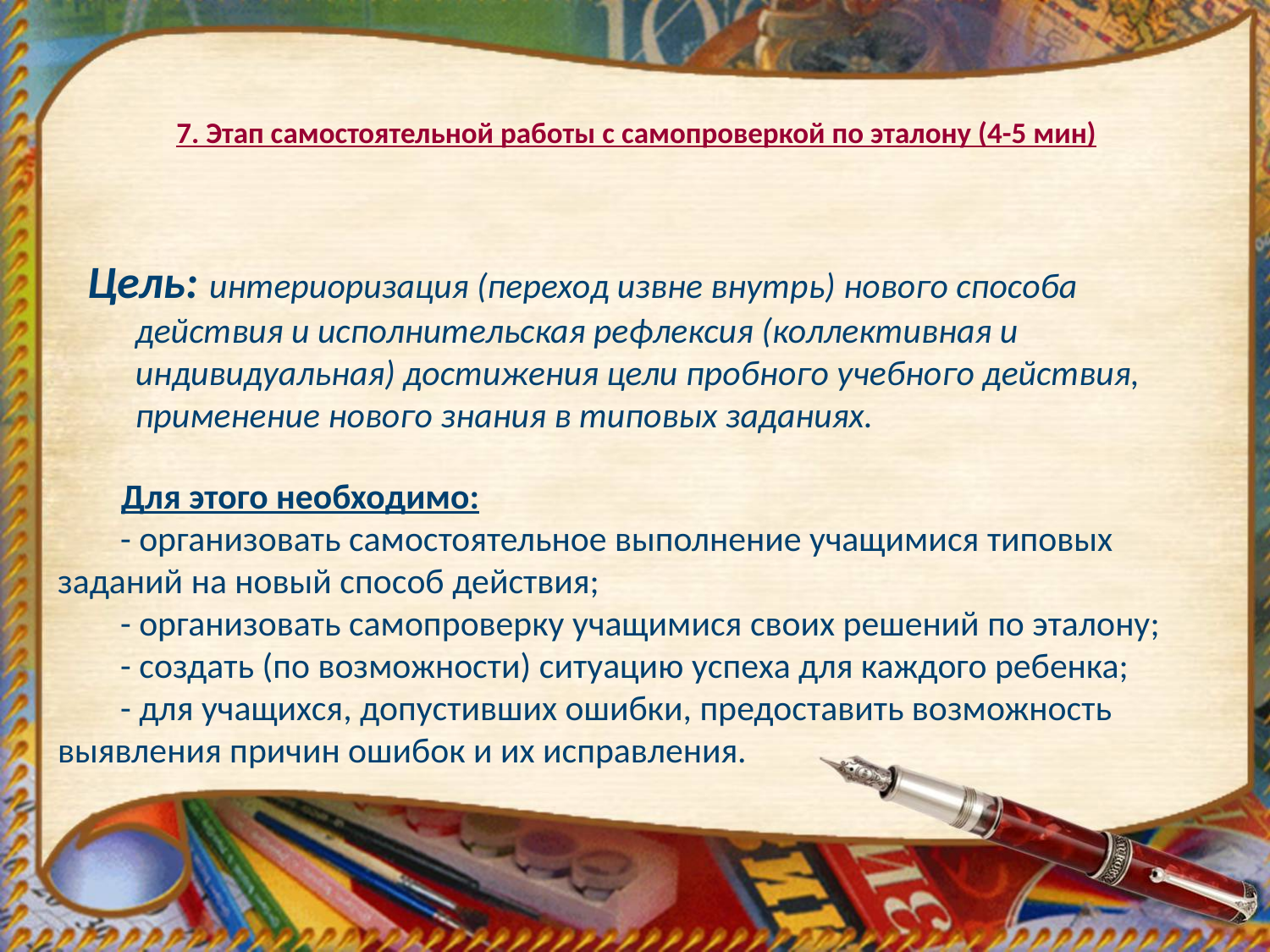

# 7. Этап самостоятельной работы с самопроверкой по эталону (4-5 мин)
Цель: интериоризация (переход извне внутрь) нового способа действия и исполнительская рефлексия (коллективная и индивидуальная) достижения цели пробного учебного действия, применение нового знания в типовых заданиях.

Для этого необходимо:
- организовать самостоятельное выполнение учащимися типовых заданий на новый способ действия;
- организовать самопроверку учащимися своих решений по эталону;
- создать (по возможности) ситуацию успеха для каждого ребенка;
- для учащихся, допустивших ошибки, предоставить возможность выявления причин ошибок и их исправления.